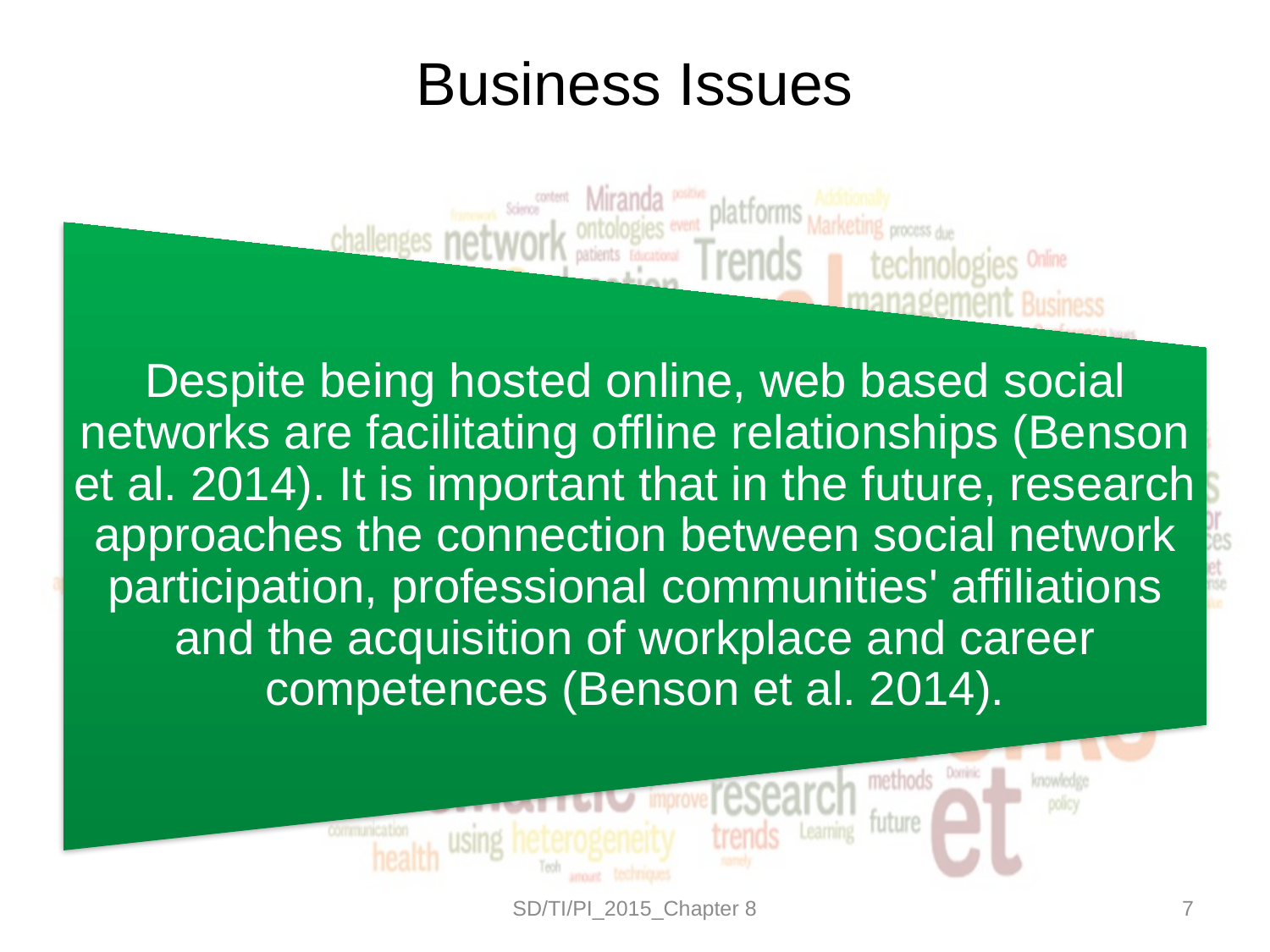

# Business Issues
Despite being hosted online, web based social networks are facilitating offline relationships (Benson et al. 2014). It is important that in the future, research approaches the connection between social network participation, professional communities' affiliations and the acquisition of workplace and career competences (Benson et al. 2014).
SD/TI/PI_2015_Chapter 8
7